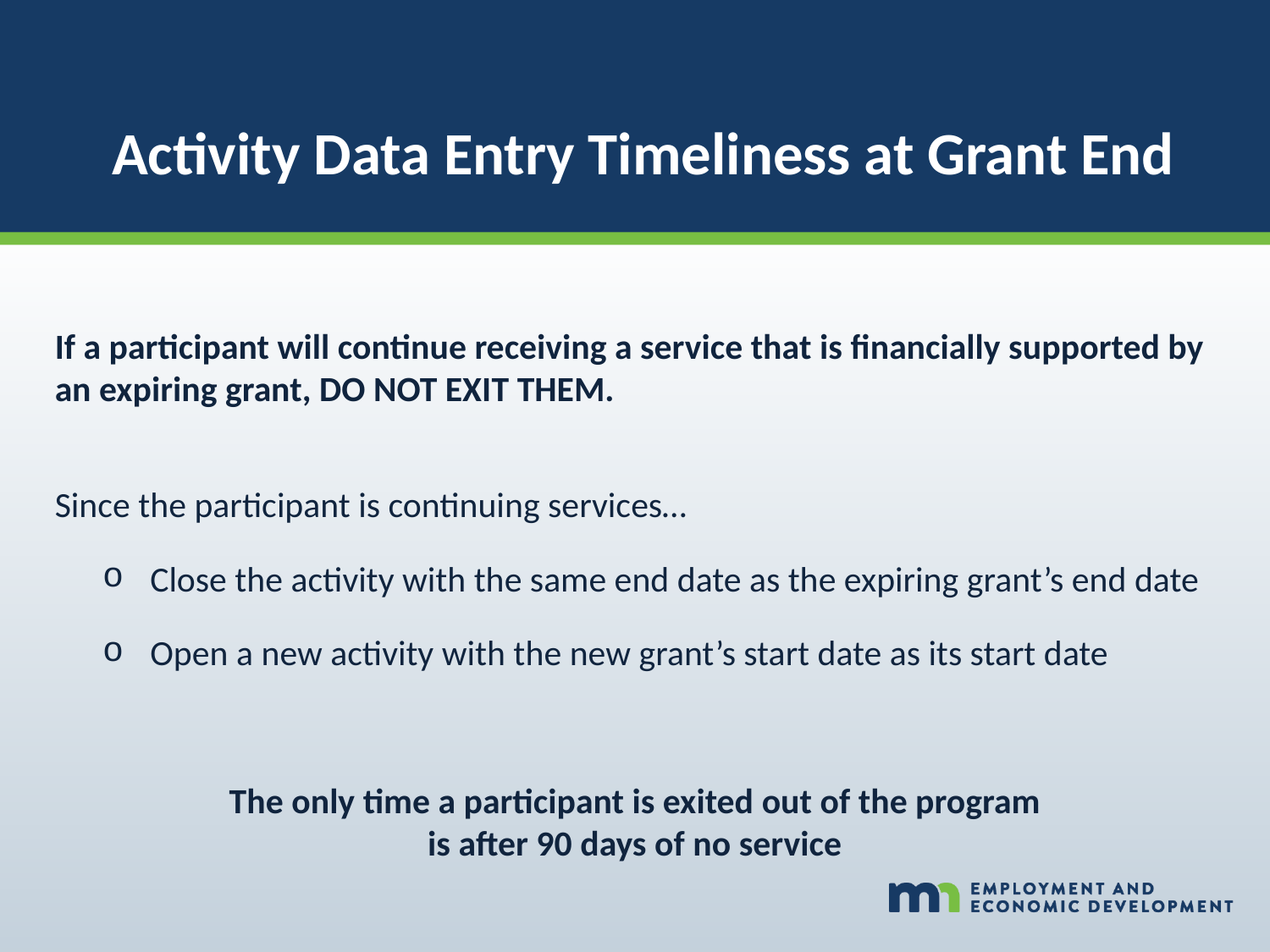

Activity Data Entry Timeliness at Grant End
If a participant will continue receiving a service that is financially supported by an expiring grant, DO NOT EXIT THEM.
Since the participant is continuing services…
Close the activity with the same end date as the expiring grant’s end date
Open a new activity with the new grant’s start date as its start date

The only time a participant is exited out of the program
is after 90 days of no service